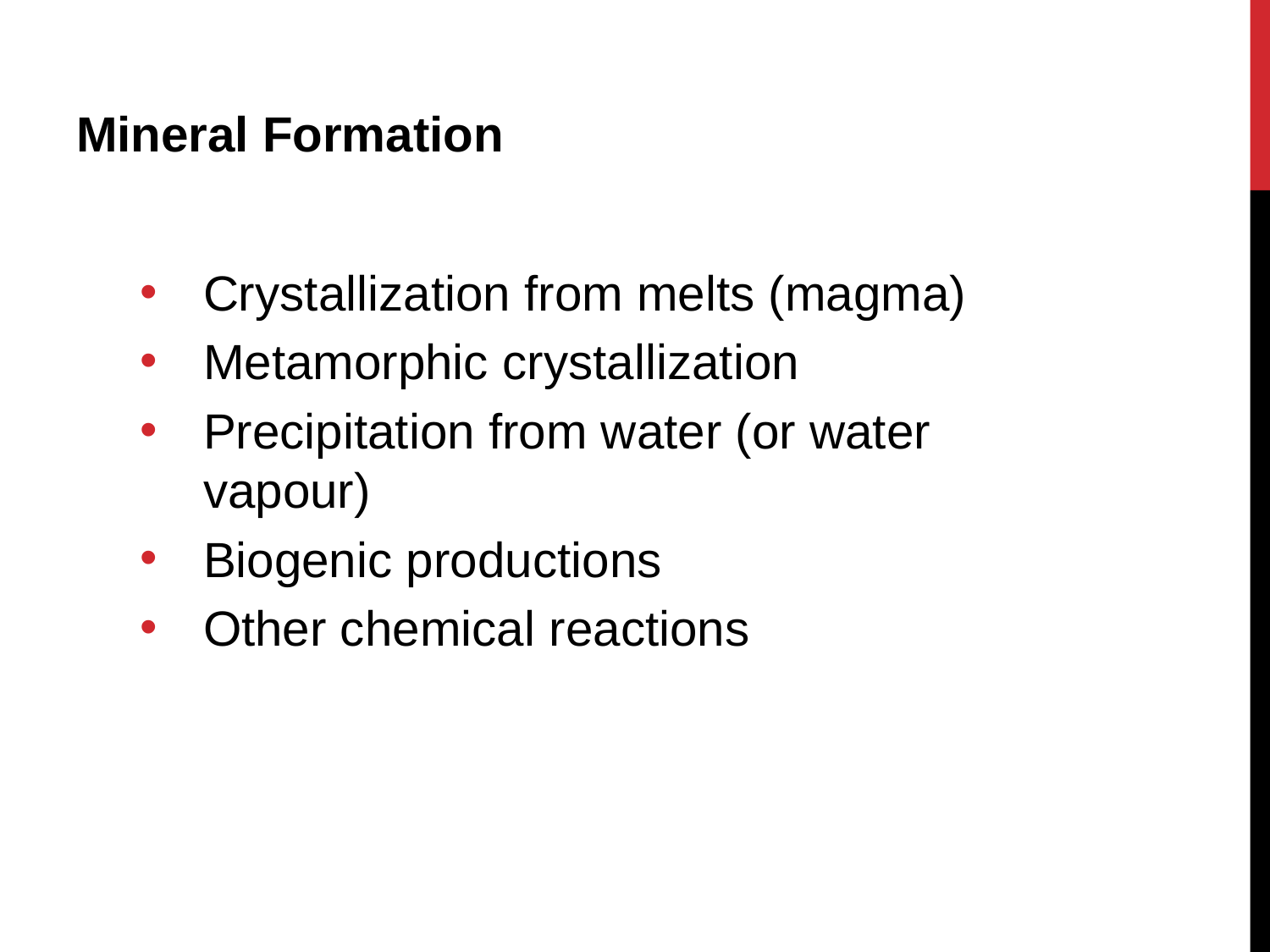

Mineral Formation

Crystallization from melts (magma)
Metamorphic crystallization
Precipitation from water (or water vapour)
Biogenic productions
Other chemical reactions